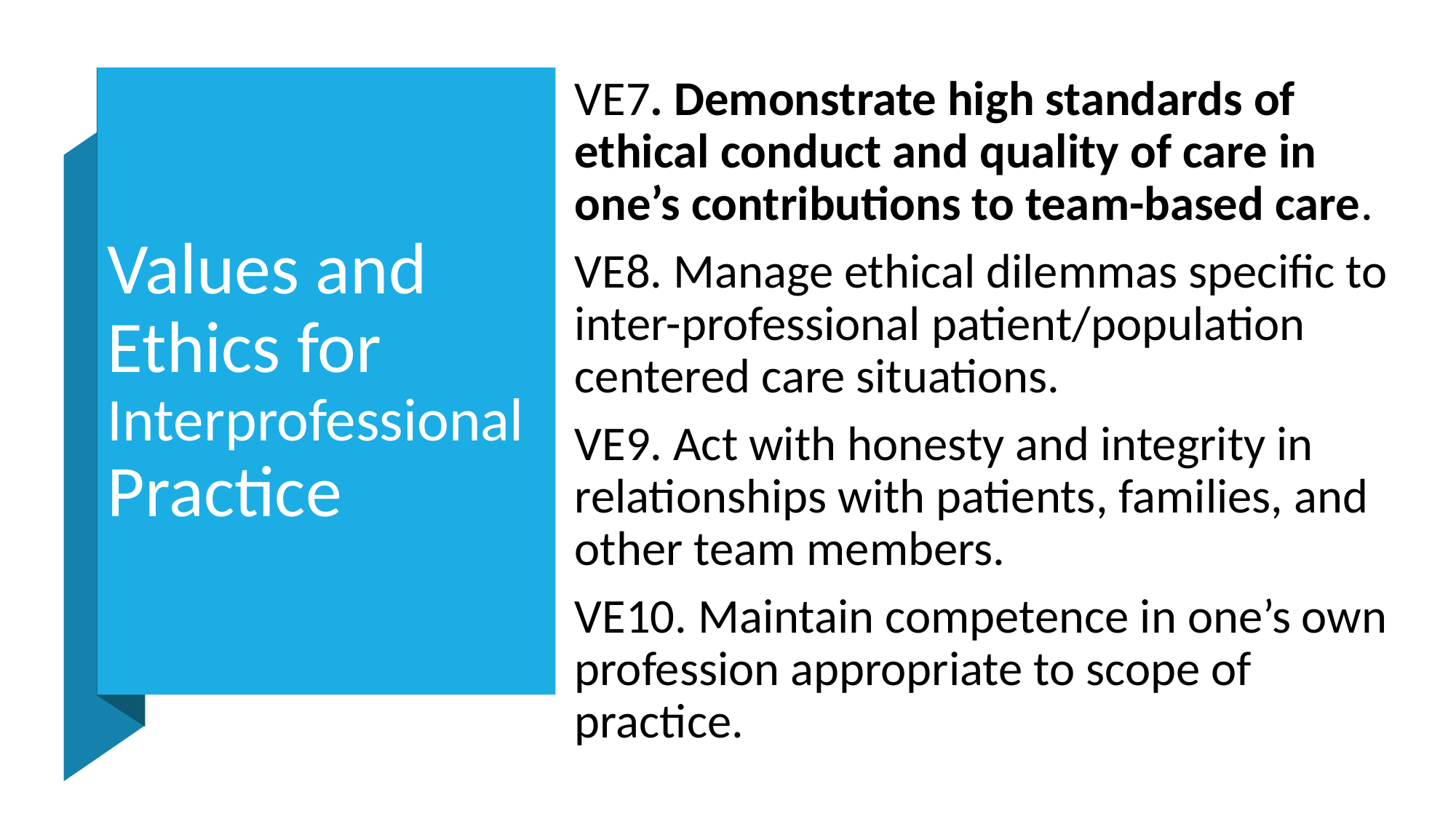

VE7. Demonstrate high standards of ethical conduct and quality of care in one’s contributions to team-based care.
VE8. Manage ethical dilemmas specific to inter-professional patient/population centered care situations.
VE9. Act with honesty and integrity in relationships with patients, families, and other team members.
VE10. Maintain competence in one’s own profession appropriate to scope of practice.

# Values and Ethics for Interprofessional Practice